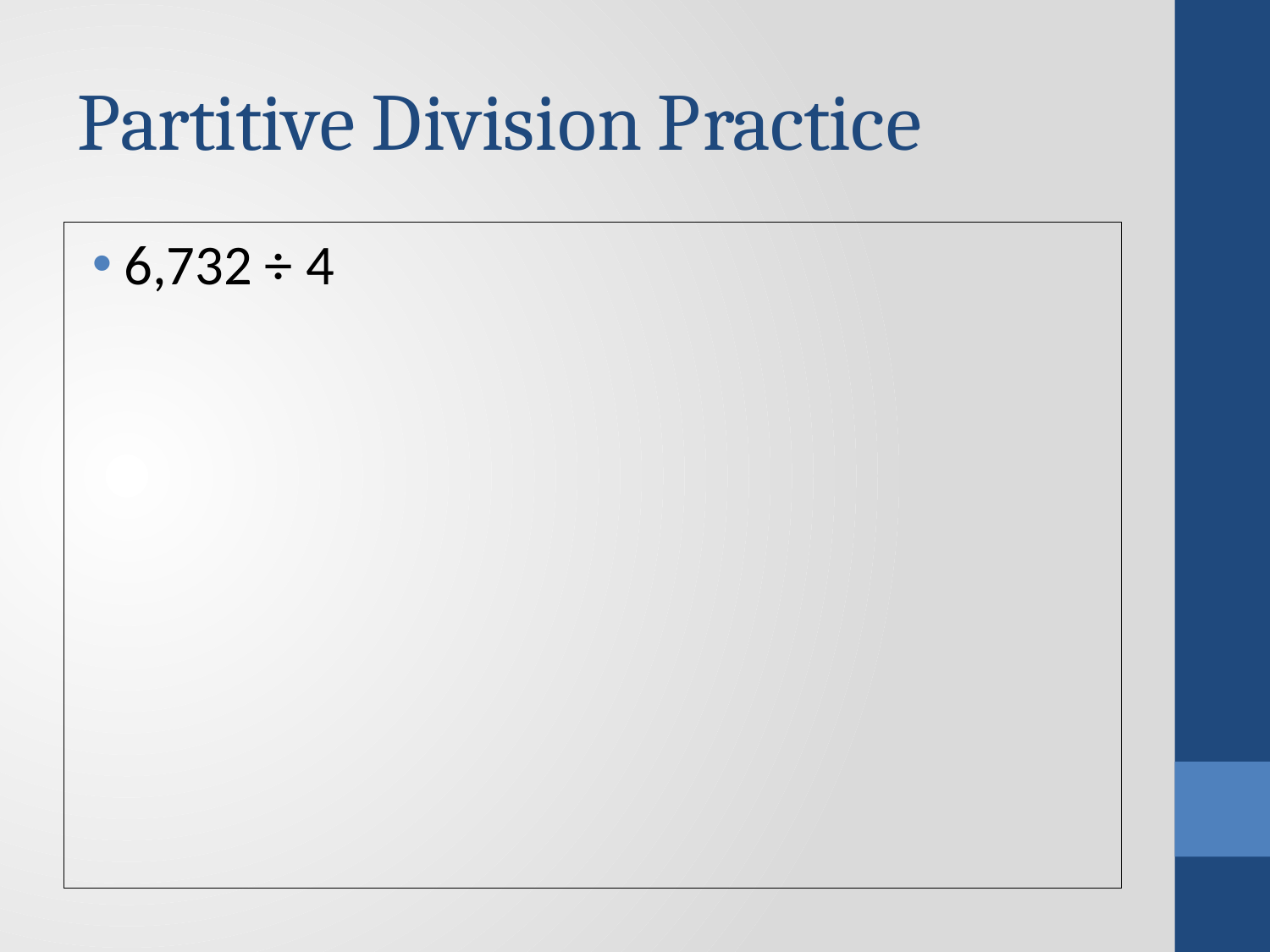

# Partitive Division Practice
6,732 ÷ 4